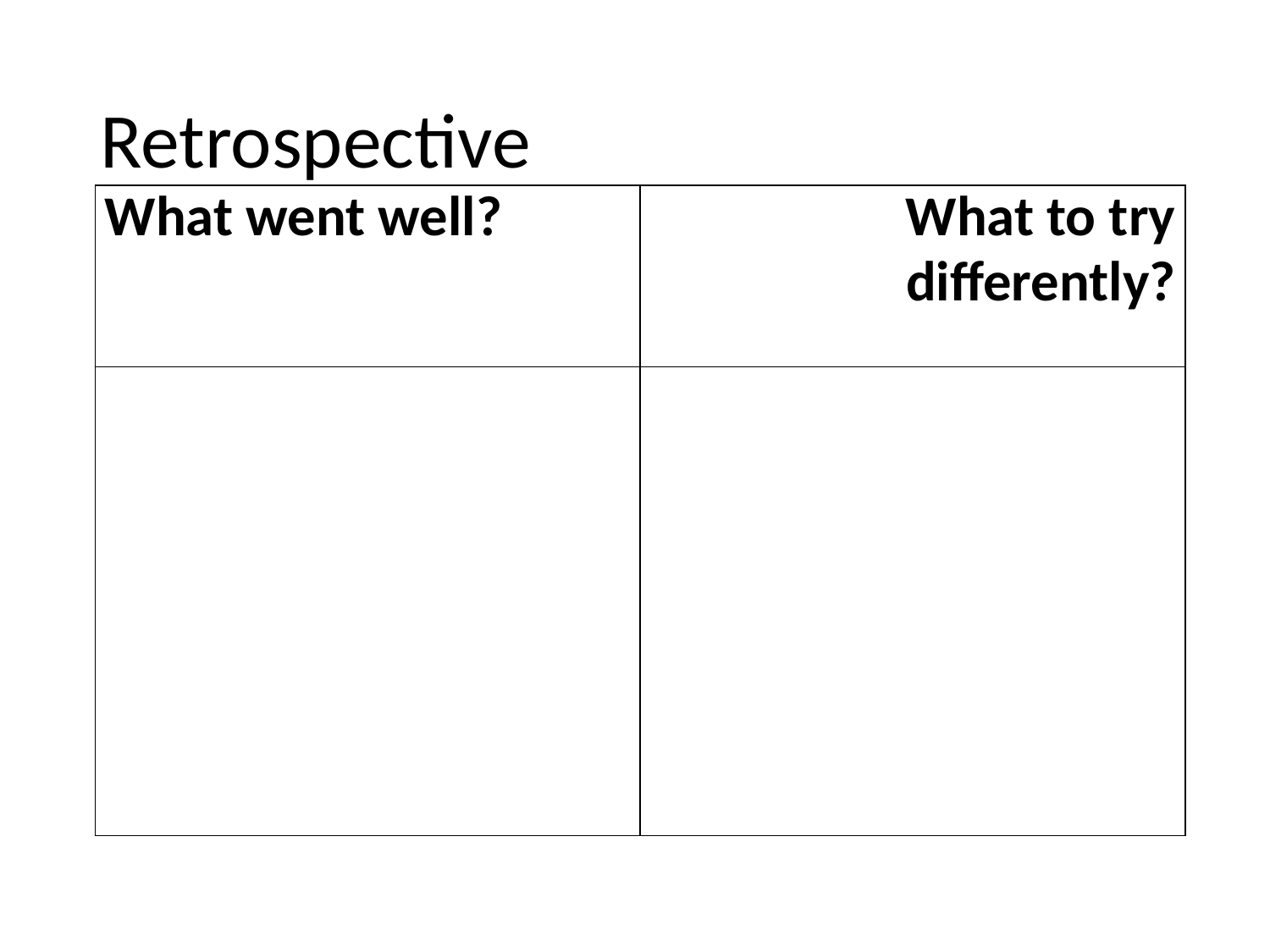

# Retrospective
| What went well? | What to try differently? |
| --- | --- |
|  |  |